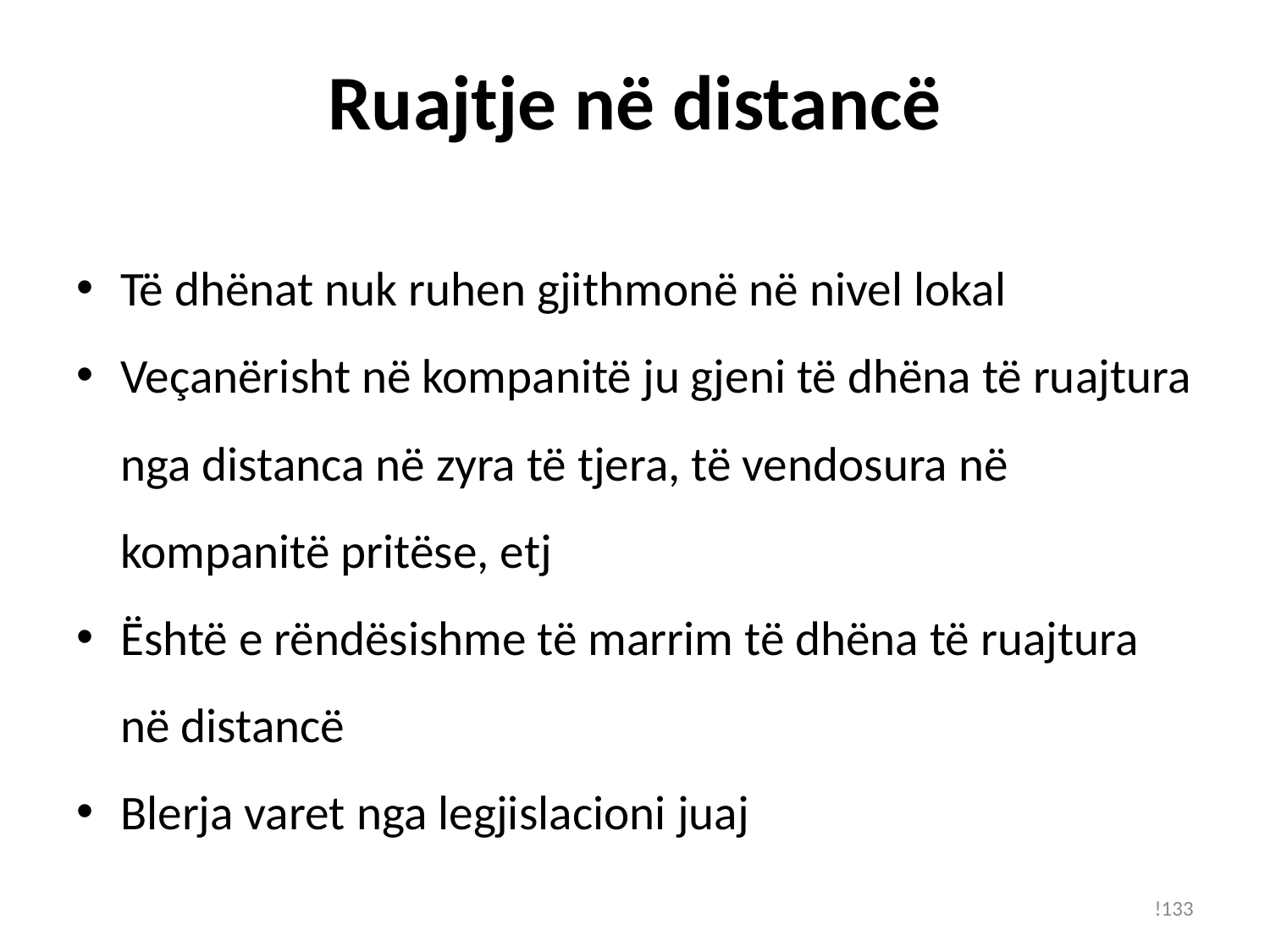

# Ruajtje në distancë
Të dhënat nuk ruhen gjithmonë në nivel lokal
Veçanërisht në kompanitë ju gjeni të dhëna të ruajtura nga distanca në zyra të tjera, të vendosura në kompanitë pritëse, etj
Është e rëndësishme të marrim të dhëna të ruajtura në distancë
Blerja varet nga legjislacioni juaj
!133